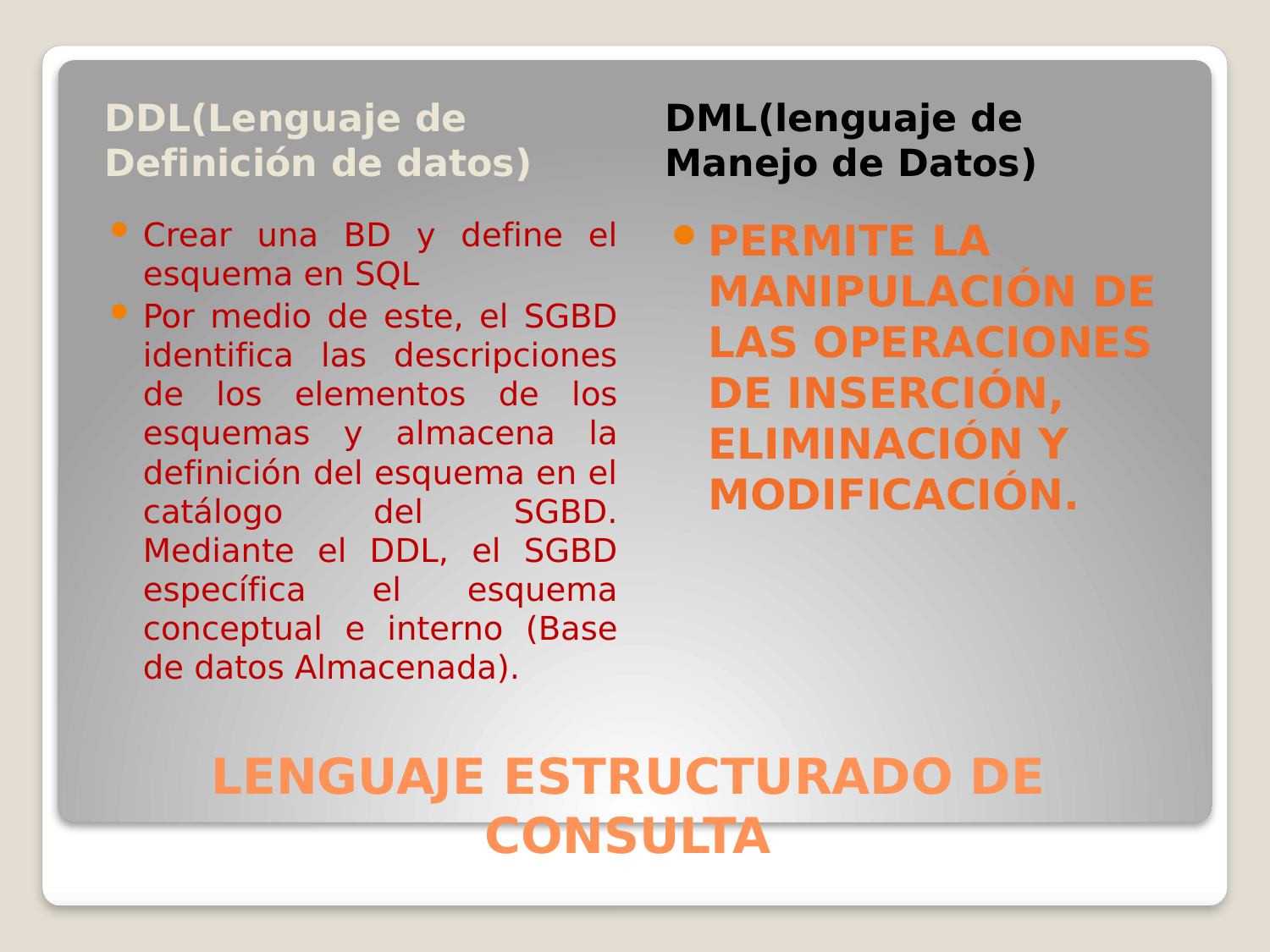

DDL(Lenguaje de Definición de datos)
DML(lenguaje de Manejo de Datos)
Crear una BD y define el esquema en SQL
Por medio de este, el SGBD identifica las descripciones de los elementos de los esquemas y almacena la definición del esquema en el catálogo del SGBD. Mediante el DDL, el SGBD específica el esquema conceptual e interno (Base de datos Almacenada).
Permite la manipulación de las operaciones de Inserción, Eliminación y Modificación.
# LENGUAJE ESTRUCTURADO DE CONSULTA